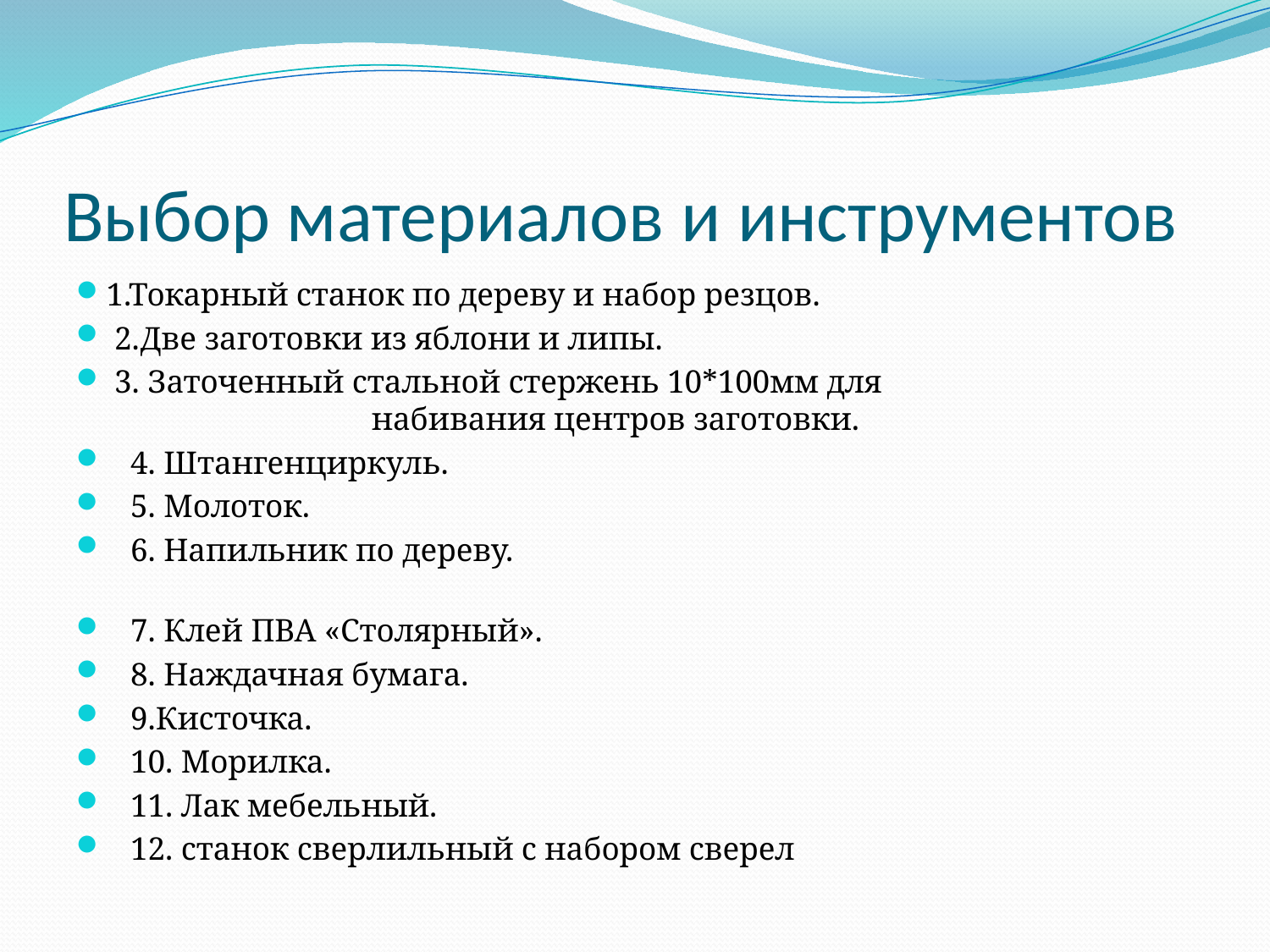

# Выбор материалов и инструментов
1.Токарный станок по дереву и набор резцов.
 2.Две заготовки из яблони и липы.
 3. Заточенный стальной стержень 10*100мм для                                                                        набивания центров заготовки.
   4. Штангенциркуль.
   5. Молоток.
   6. Напильник по дереву.
   7. Клей ПВА «Столярный».
   8. Наждачная бумага.
   9.Кисточка.
   10. Морилка.
   11. Лак мебельный.
   12. станок сверлильный с набором сверел